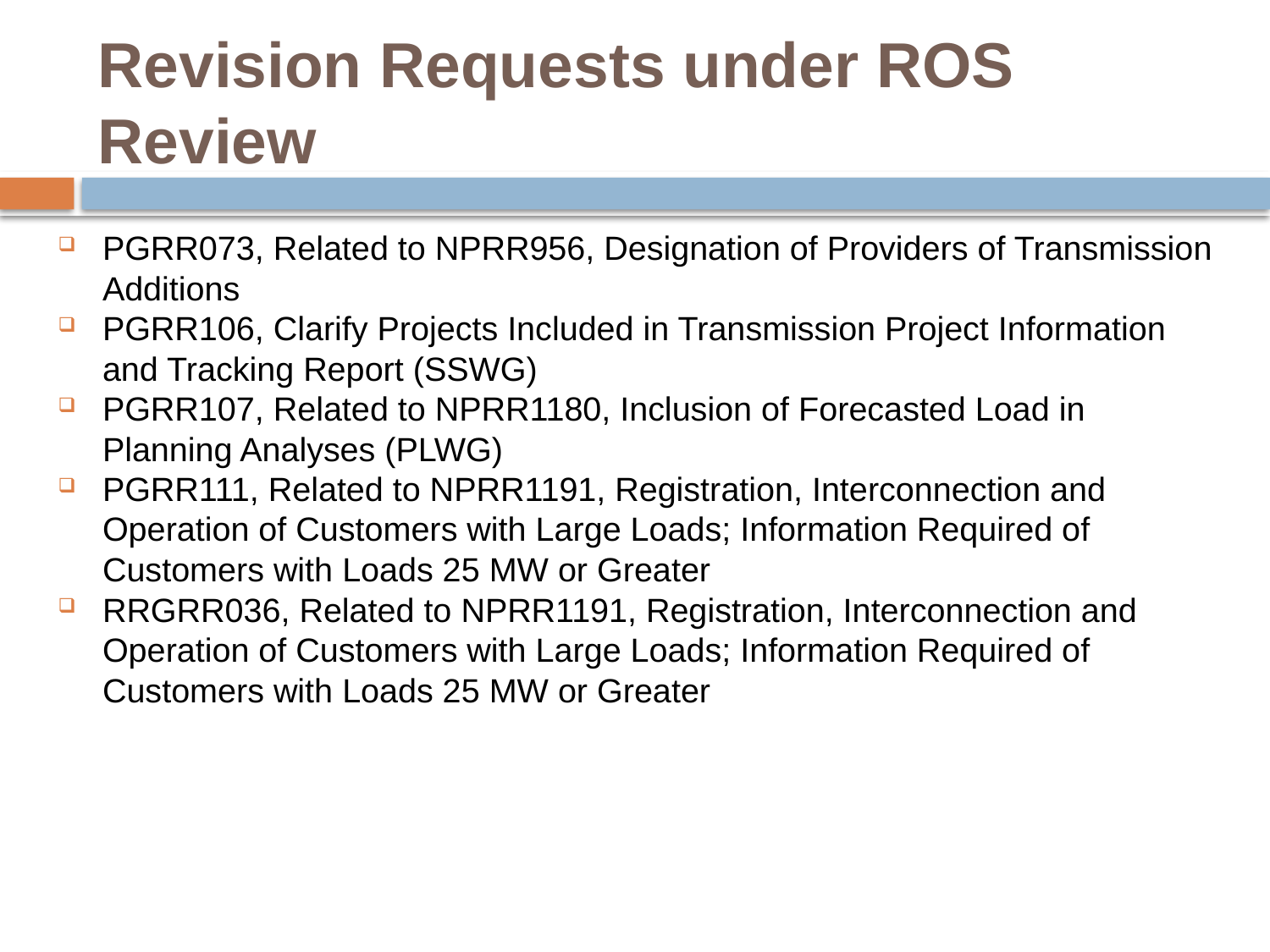

# Revision Requests under ROS Review
PGRR073, Related to NPRR956, Designation of Providers of Transmission Additions
PGRR106, Clarify Projects Included in Transmission Project Information and Tracking Report (SSWG)
PGRR107, Related to NPRR1180, Inclusion of Forecasted Load in Planning Analyses (PLWG)
PGRR111, Related to NPRR1191, Registration, Interconnection and Operation of Customers with Large Loads; Information Required of Customers with Loads 25 MW or Greater
RRGRR036, Related to NPRR1191, Registration, Interconnection and Operation of Customers with Large Loads; Information Required of Customers with Loads 25 MW or Greater